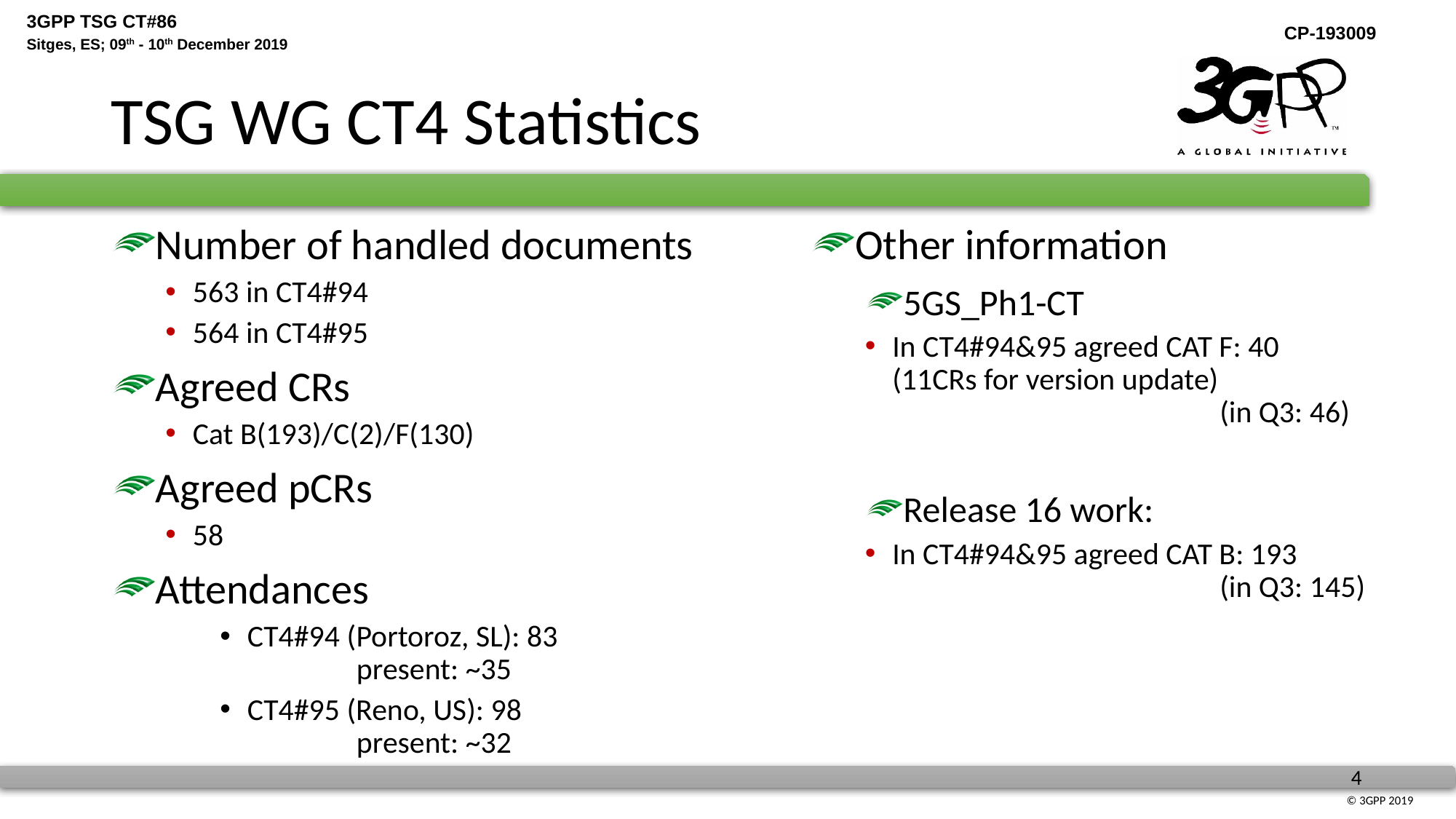

# TSG WG CT4 Statistics
Number of handled documents
563 in CT4#94
564 in CT4#95
Agreed CRs
Cat B(193)/C(2)/F(130)
Agreed pCRs
58
Attendances
CT4#94 (Portoroz, SL): 83
	present: ~35
CT4#95 (Reno, US): 98
	present: ~32

Other information
5GS_Ph1-CT
In CT4#94&95 agreed CAT F: 40
(11CRs for version update)
			(in Q3: 46)

Release 16 work:
In CT4#94&95 agreed CAT B: 193
			(in Q3: 145)